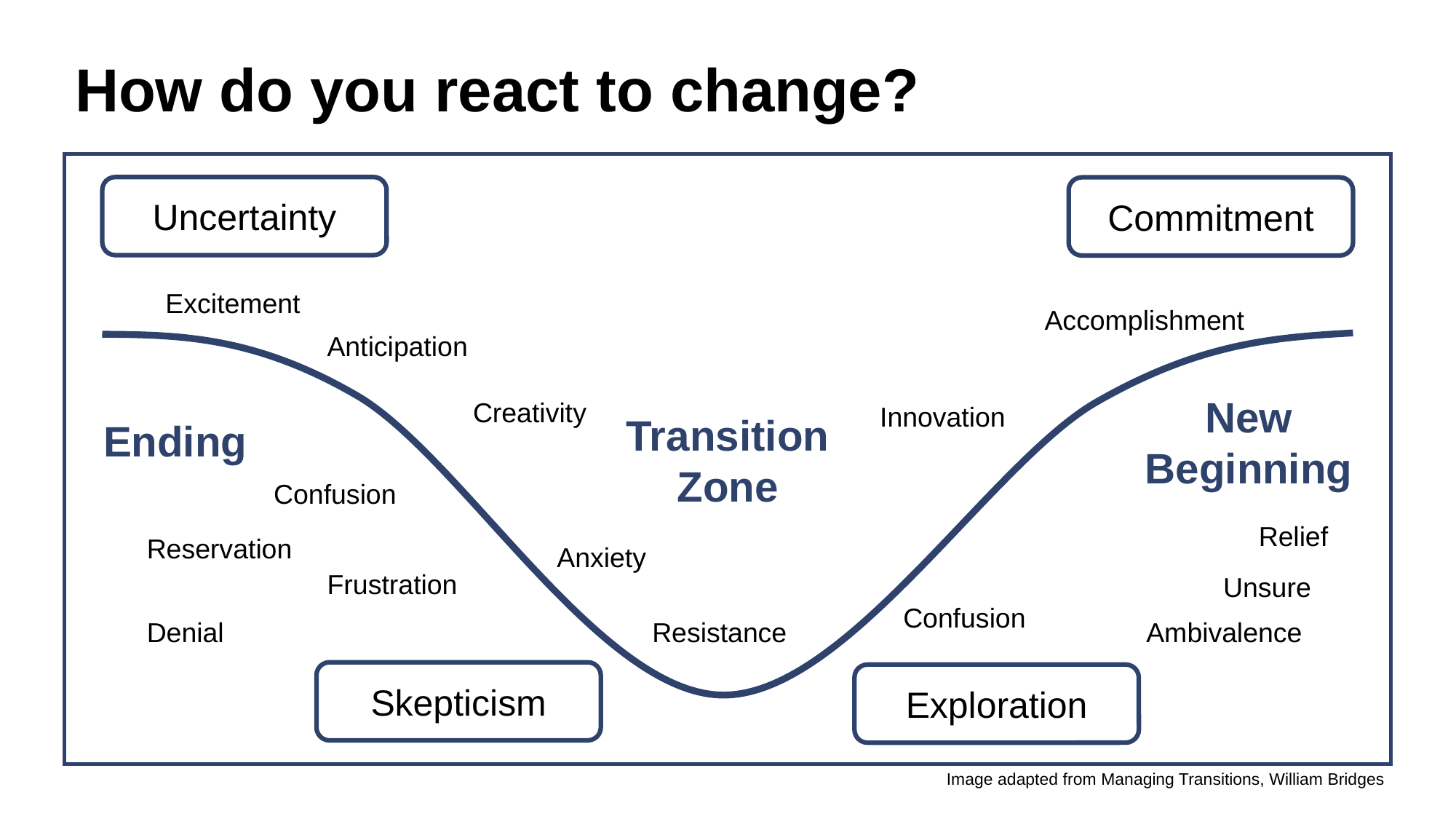

How do you react to change?

Uncertainty
Commitment

New Beginning
Transition Zone
Ending
Skepticism
Exploration
Excitement
Accomplishment
Anticipation
Creativity
Innovation
Confusion
Relief
Reservation
Anxiety
Frustration
Unsure
Confusion
Denial
Resistance
Ambivalence
Image adapted from Managing Transitions, William Bridges